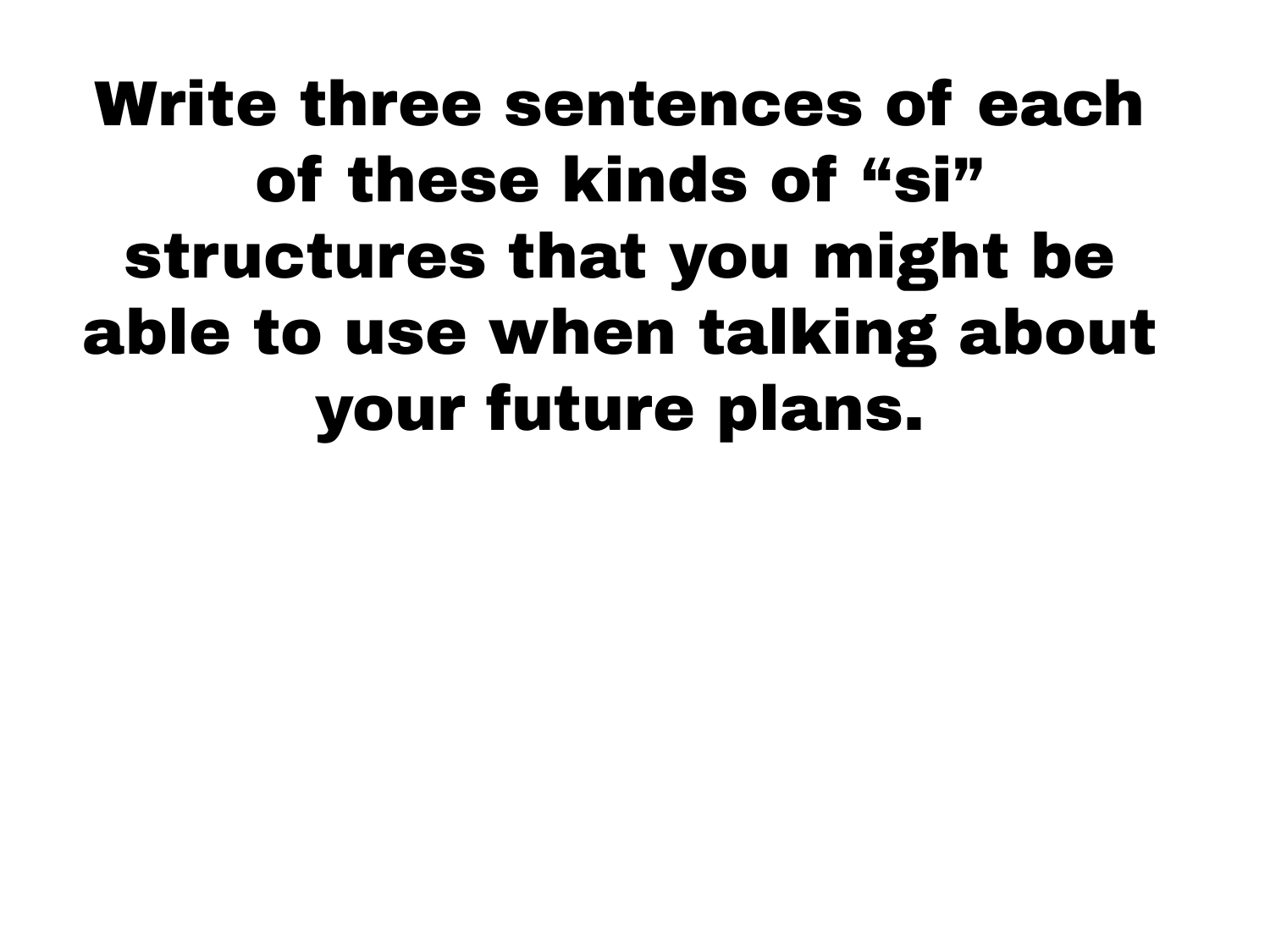

Write three sentences of each of these kinds of “si” structures that you might be able to use when talking about your future plans.